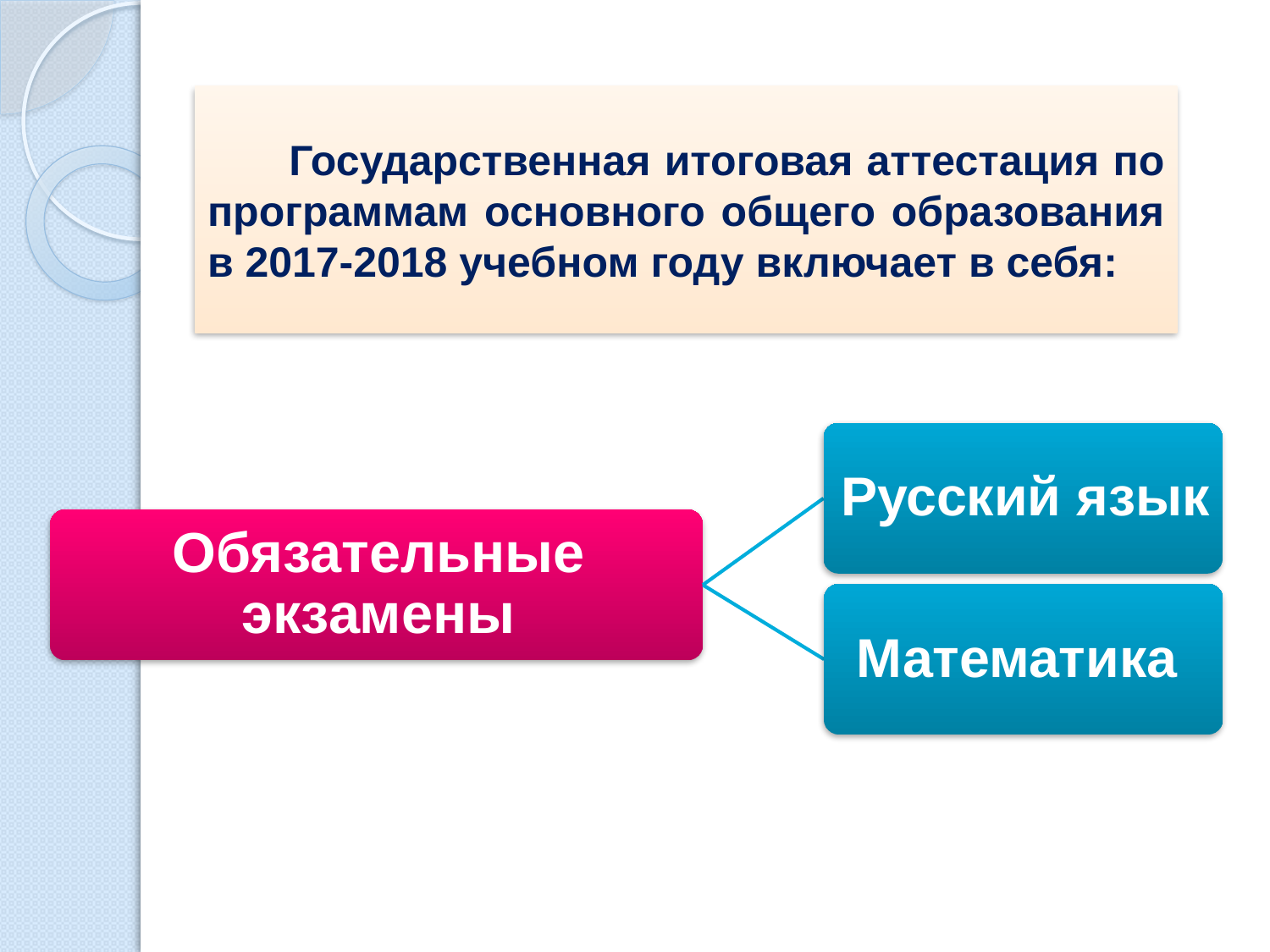

# Государственная итоговая аттестация по программам основного общего образования в 2017-2018 учебном году включает в себя:
Обязательные экзамены

Русский язык

Математика